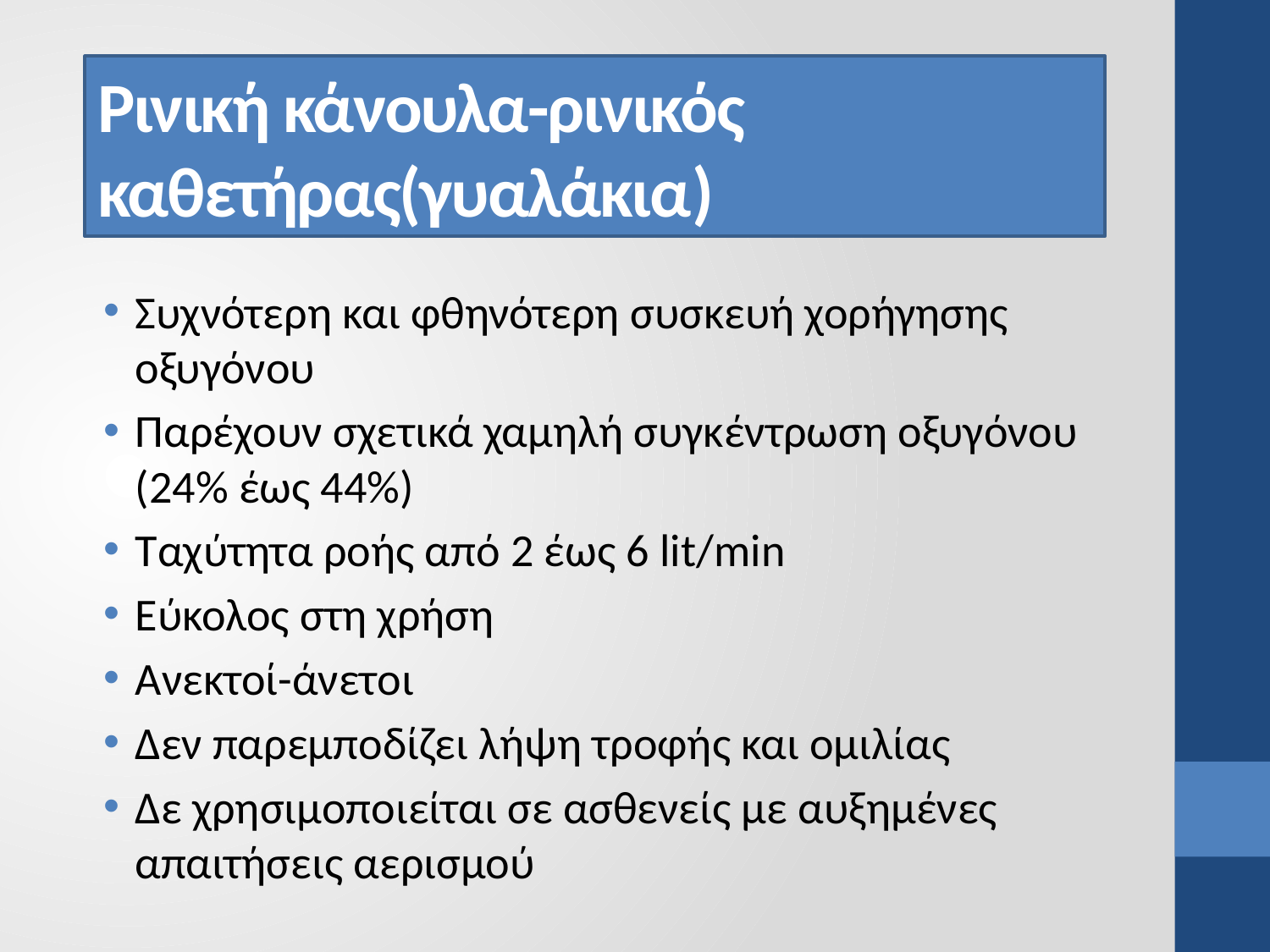

# Ρινική κάνουλα-ρινικός καθετήρας(γυαλάκια)
Συχνότερη και φθηνότερη συσκευή χορήγησης οξυγόνου
Παρέχουν σχετικά χαμηλή συγκέντρωση οξυγόνου (24% έως 44%)
Ταχύτητα ροής από 2 έως 6 lit/min
Εύκολος στη χρήση
Ανεκτοί-άνετοι
Δεν παρεμποδίζει λήψη τροφής και ομιλίας
Δε χρησιμοποιείται σε ασθενείς με αυξημένες απαιτήσεις αερισμού